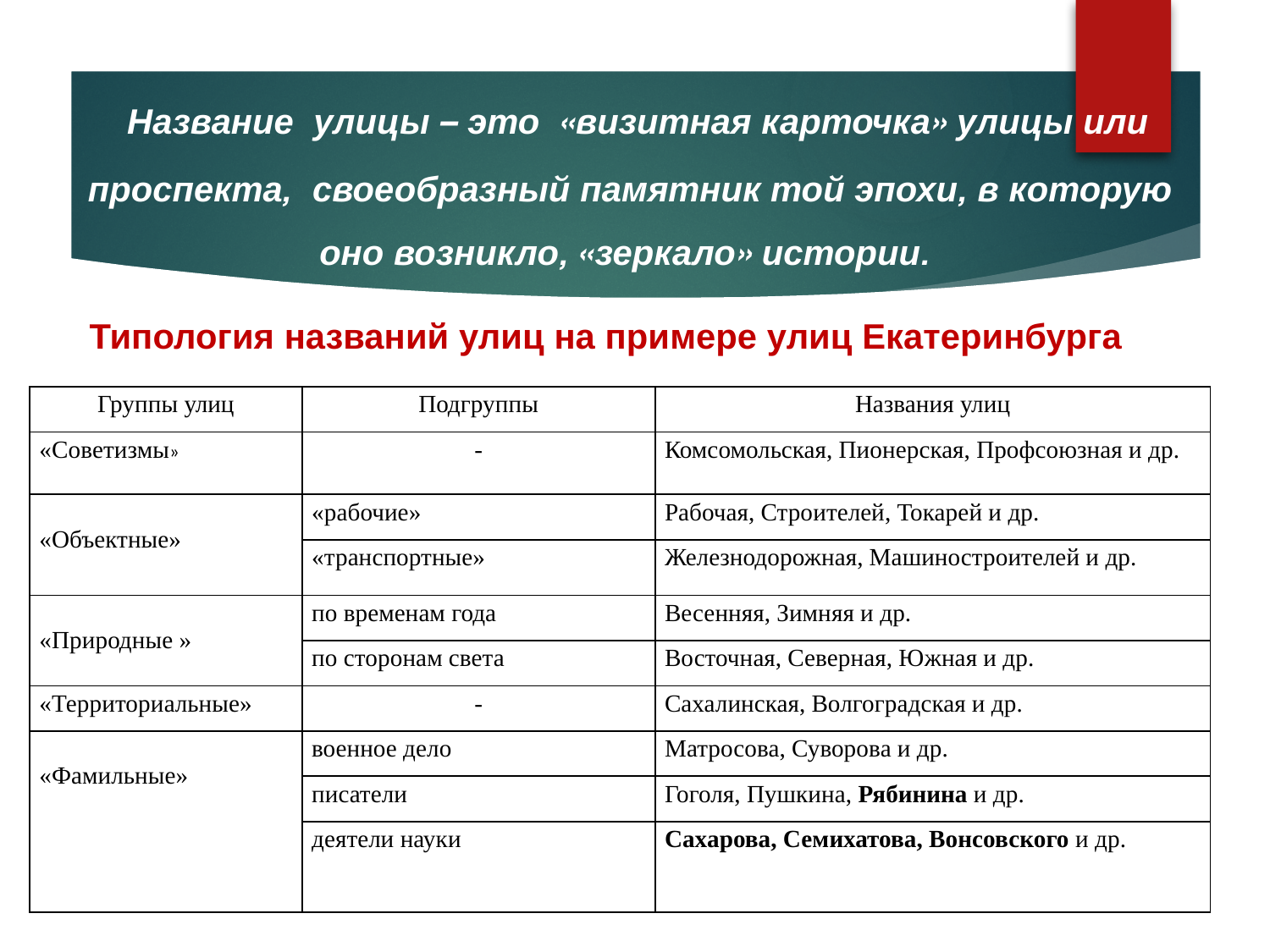

# Название  улицы – это  «визитная карточка» улицы или проспекта,  своеобразный памятник той эпохи, в которую оно возникло, «зеркало» истории.
Типология названий улиц на примере улиц Екатеринбурга
| Группы улиц | Подгруппы | Названия улиц |
| --- | --- | --- |
| «Советизмы» | - | Комсомольская, Пионерская, Профсоюзная и др. |
| «Объектные» | «рабочие» | Рабочая, Строителей, Токарей и др. |
|  | «транспортные» | Железнодорожная, Машиностроителей и др. |
| «Природные » | по временам года | Весенняя, Зимняя и др. |
|  | по сторонам света | Восточная, Северная, Южная и др. |
| «Территориальные» | - | Сахалинская, Волгоградская и др. |
| «Фамильные» | военное дело | Матросова, Суворова и др. |
|  | писатели | Гоголя, Пушкина, Рябинина и др. |
|  | деятели науки | Сахарова, Семихатова, Вонсовского и др. |